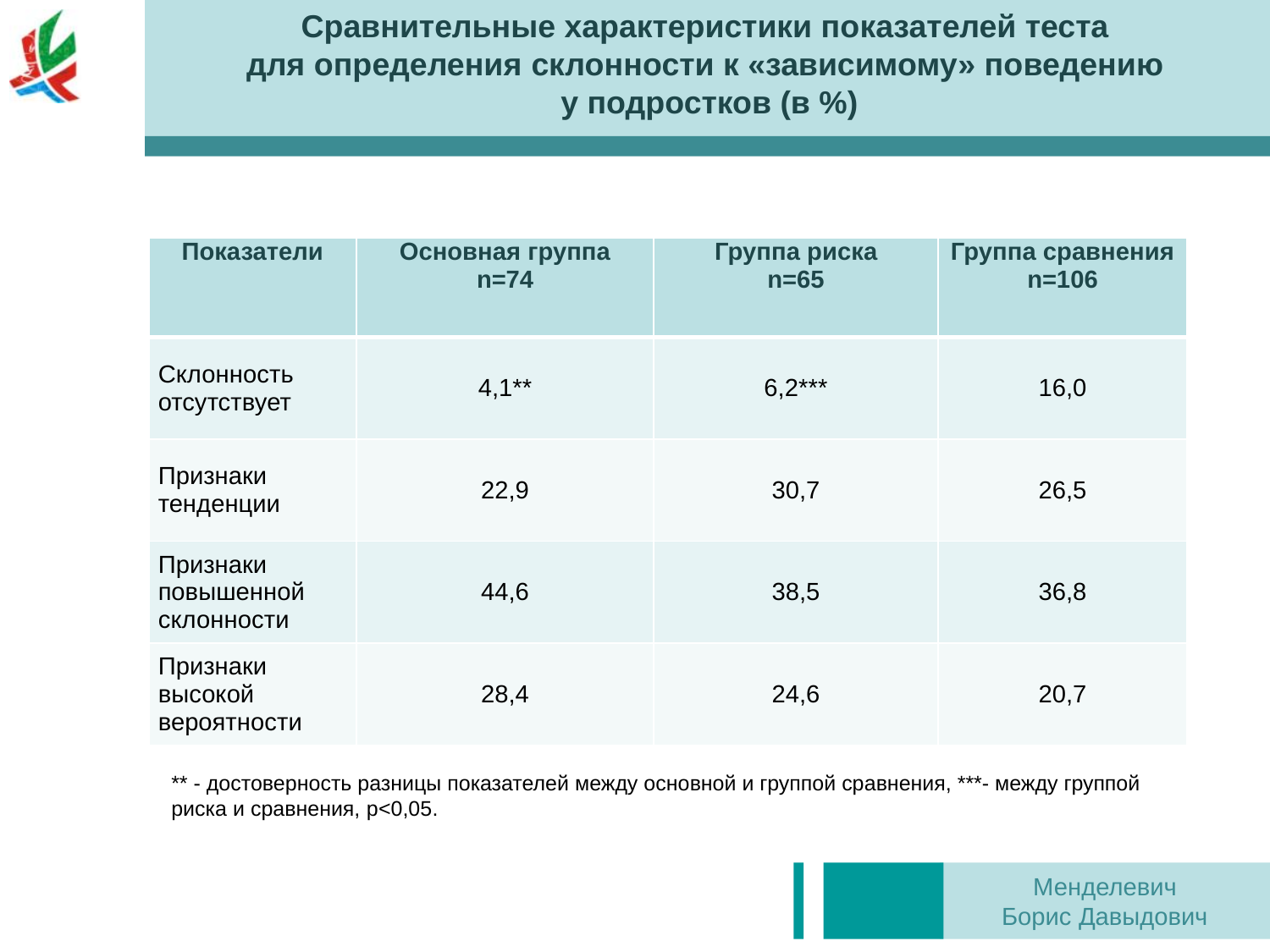

Сравнительные характеристики показателей теста
для определения склонности к «зависимому» поведению
у подростков (в %)

| Показатели | Основная группа n=74 | Группа риска n=65 | Группа сравнения n=106 |
| --- | --- | --- | --- |
| Склонность отсутствует | 4,1\*\* | 6,2\*\*\* | 16,0 |
| Признаки тенденции | 22,9 | 30,7 | 26,5 |
| Признаки повышенной склонности | 44,6 | 38,5 | 36,8 |
| Признаки высокой вероятности | 28,4 | 24,6 | 20,7 |
** - достоверность разницы показателей между основной и группой сравнения, ***- между группой риска и сравнения, p<0,05.

Менделевич
Борис Давыдович